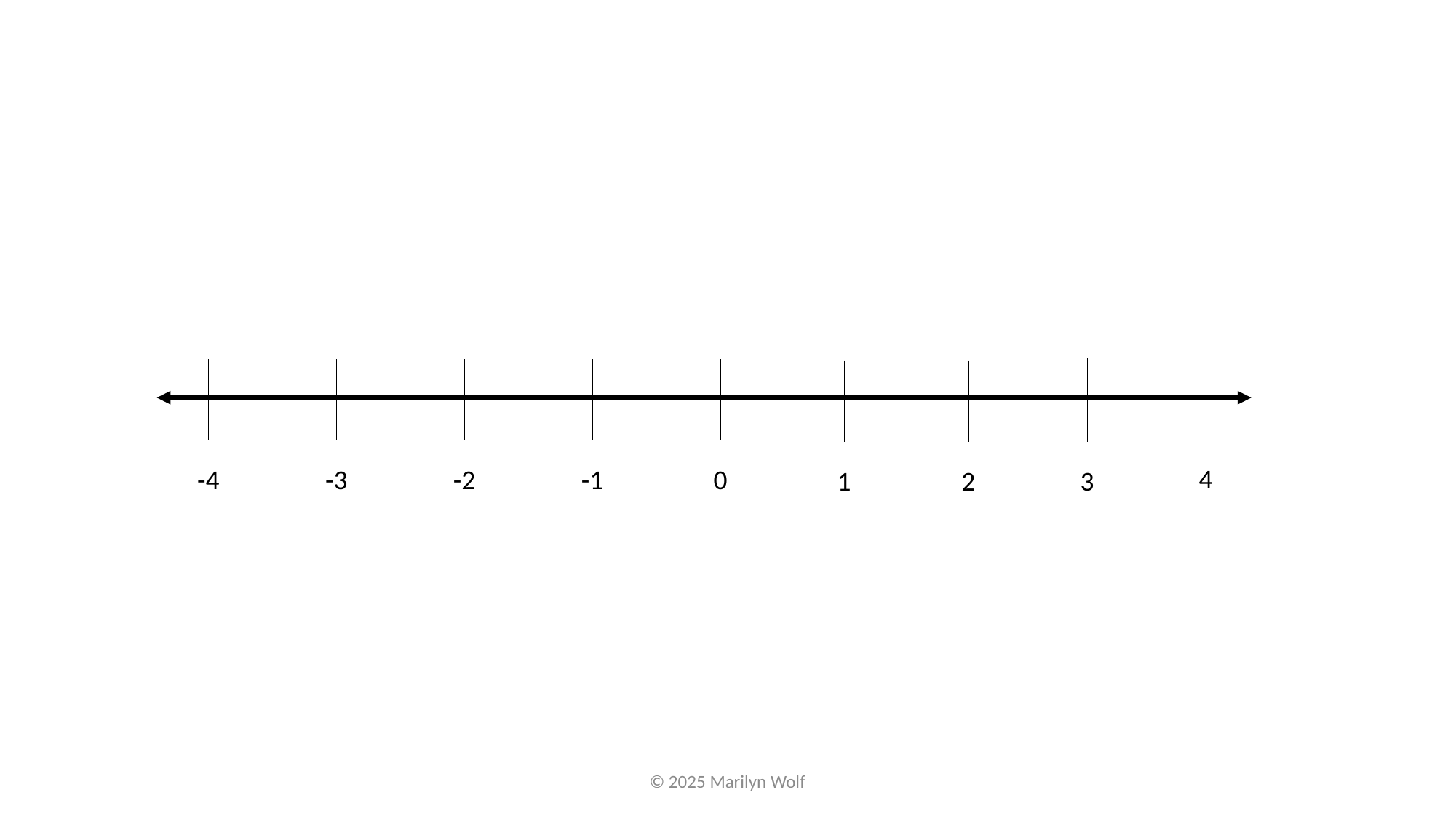

4
-4
-3
-2
-1
0
1
2
3
© 2025 Marilyn Wolf